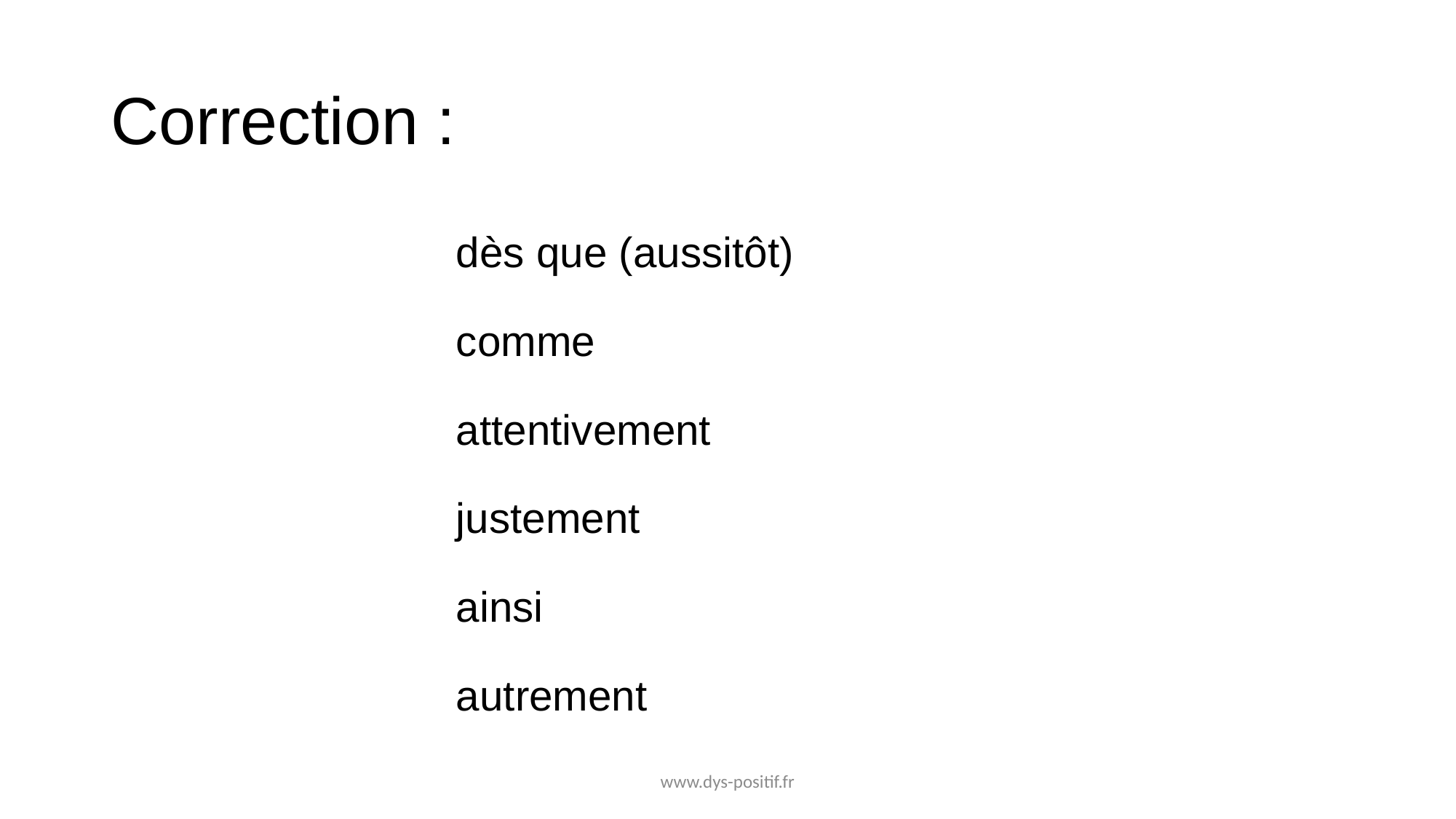

# Correction :
dès que (aussitôt)
comme
attentivement
justement
ainsi
autrement

www.dys-positif.fr